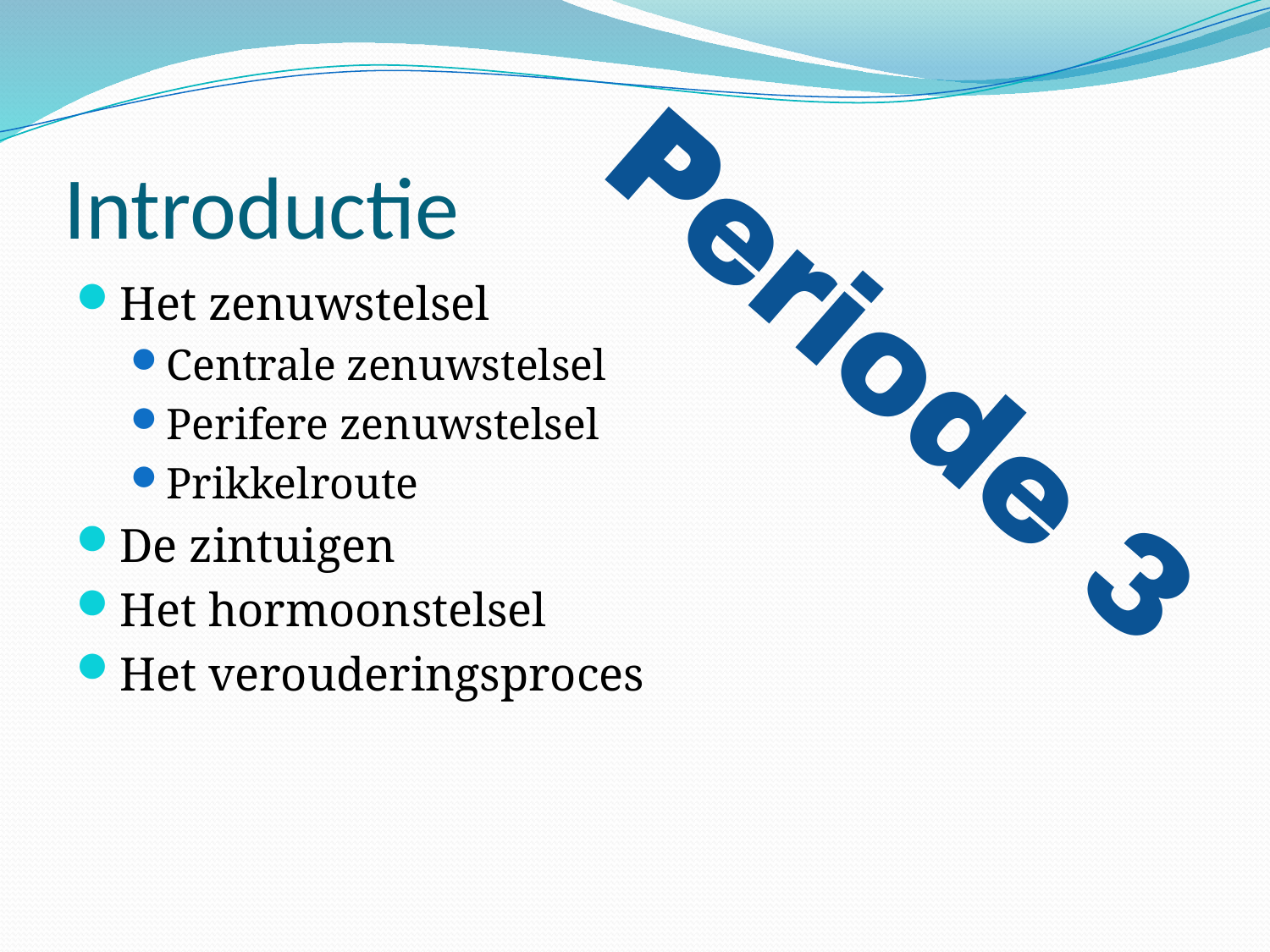

# Introductie
Het zenuwstelsel
Centrale zenuwstelsel
Perifere zenuwstelsel
Prikkelroute
De zintuigen
Het hormoonstelsel
Het verouderingsproces
Periode 3